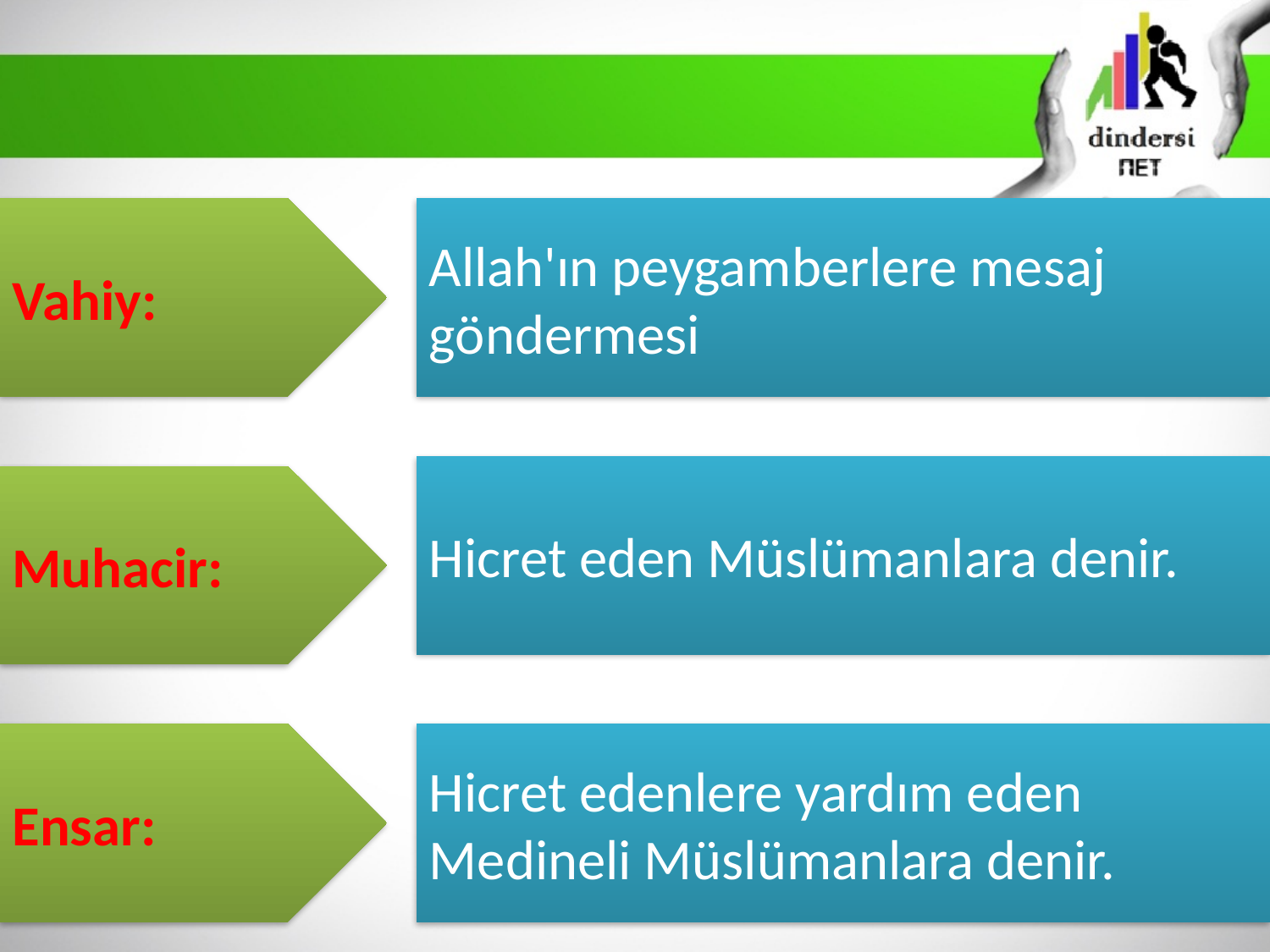

Vahiy:
Allah'ın peygamberlere mesaj göndermesi
Hicret eden Müslümanlara denir.
Muhacir:
Ensar:
Hicret edenlere yardım eden Medineli Müslümanlara denir.